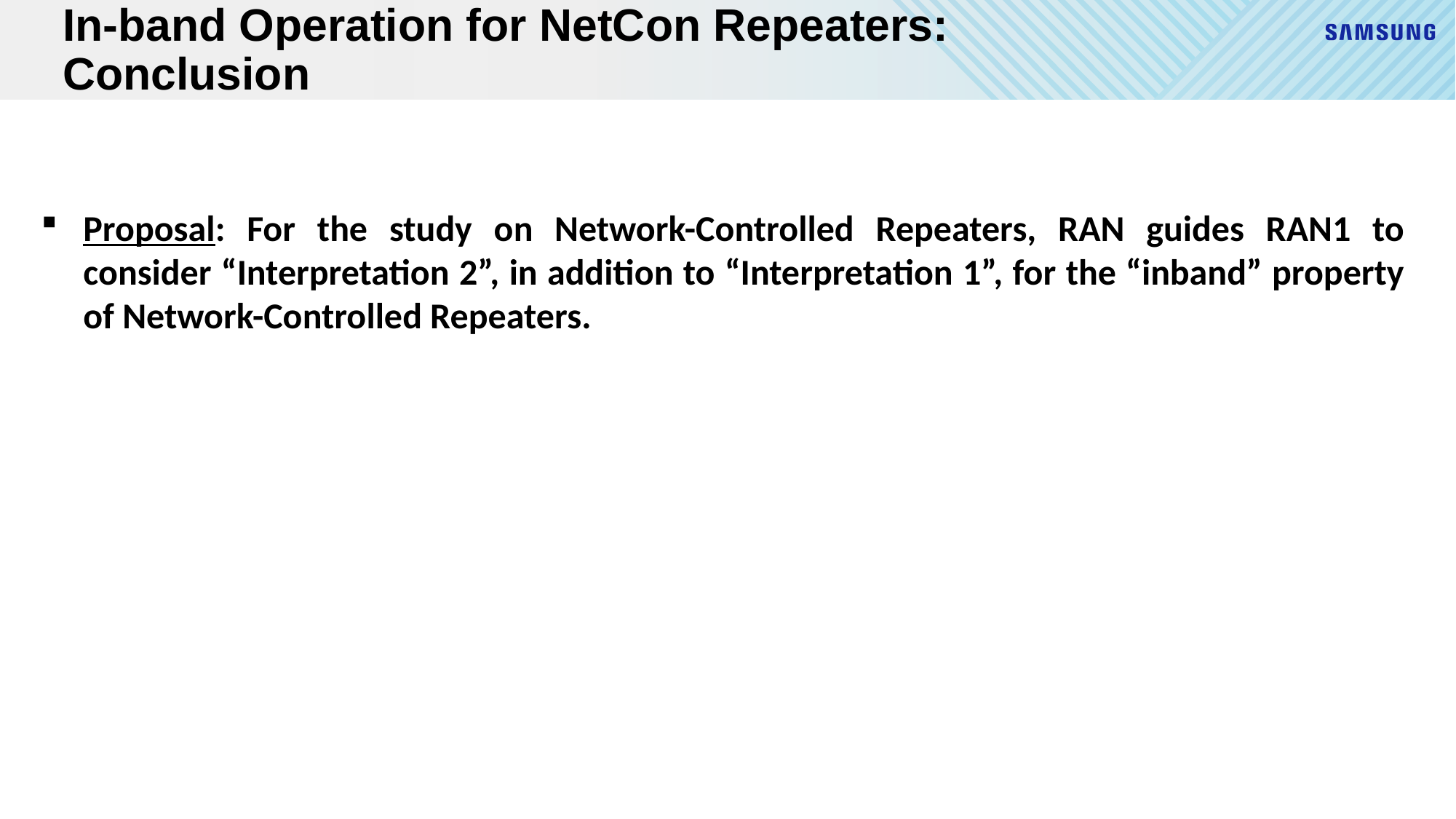

# In-band Operation for NetCon Repeaters: Conclusion
Proposal: For the study on Network-Controlled Repeaters, RAN guides RAN1 to consider “Interpretation 2”, in addition to “Interpretation 1”, for the “inband” property of Network-Controlled Repeaters.